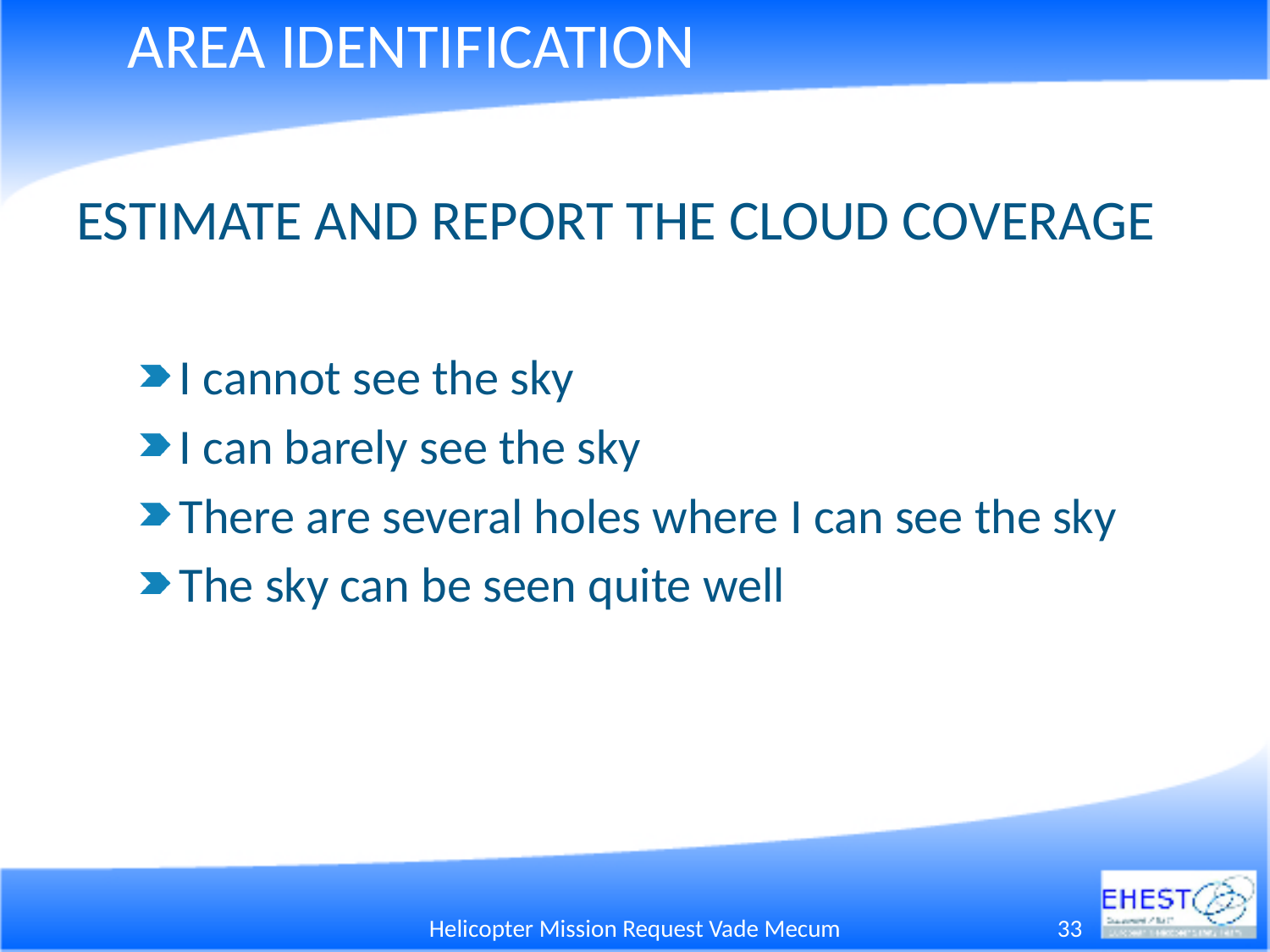

# AREA IDENTIFICATION
ESTIMATE AND REPORT THE CLOUD COVERAGE

I cannot see the sky
I can barely see the sky
There are several holes where I can see the sky
The sky can be seen quite well

Helicopter Mission Request Vade Mecum
33